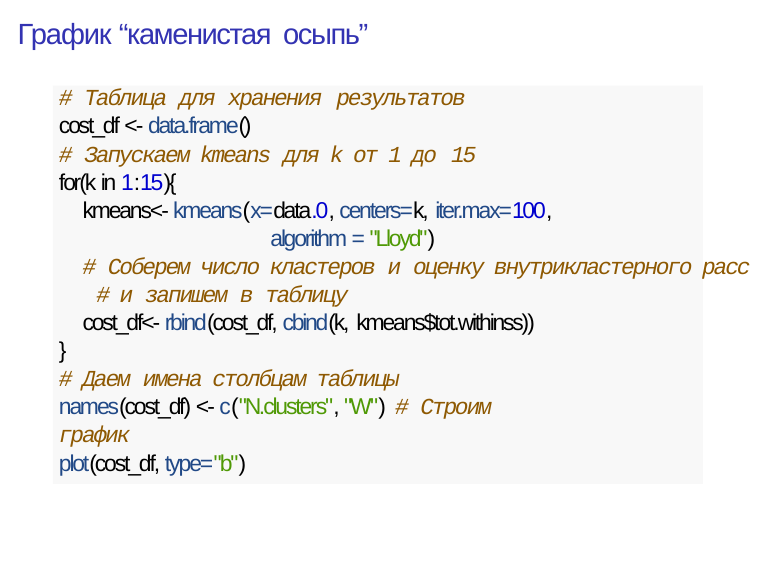

# График “каменистая осыпь”
# Таблица для хранения результатов
cost_df <- data.frame()
# Запускаем kmeans для k от 1 до 15
for(k in 1:15){
kmeans<- kmeans(x=data.0, centers=k, iter.max=100,
algorithm = "Lloyd")
# Соберем число кластеров и оценку внутрикластерного расс  # и запишем в таблицу
cost_df<- rbind(cost_df, cbind(k, kmeans$tot.withinss))
}
# Даем имена столбцам таблицы  names(cost_df) <- c("N.clusters", "W")  # Строим график
plot(cost_df, type="b")